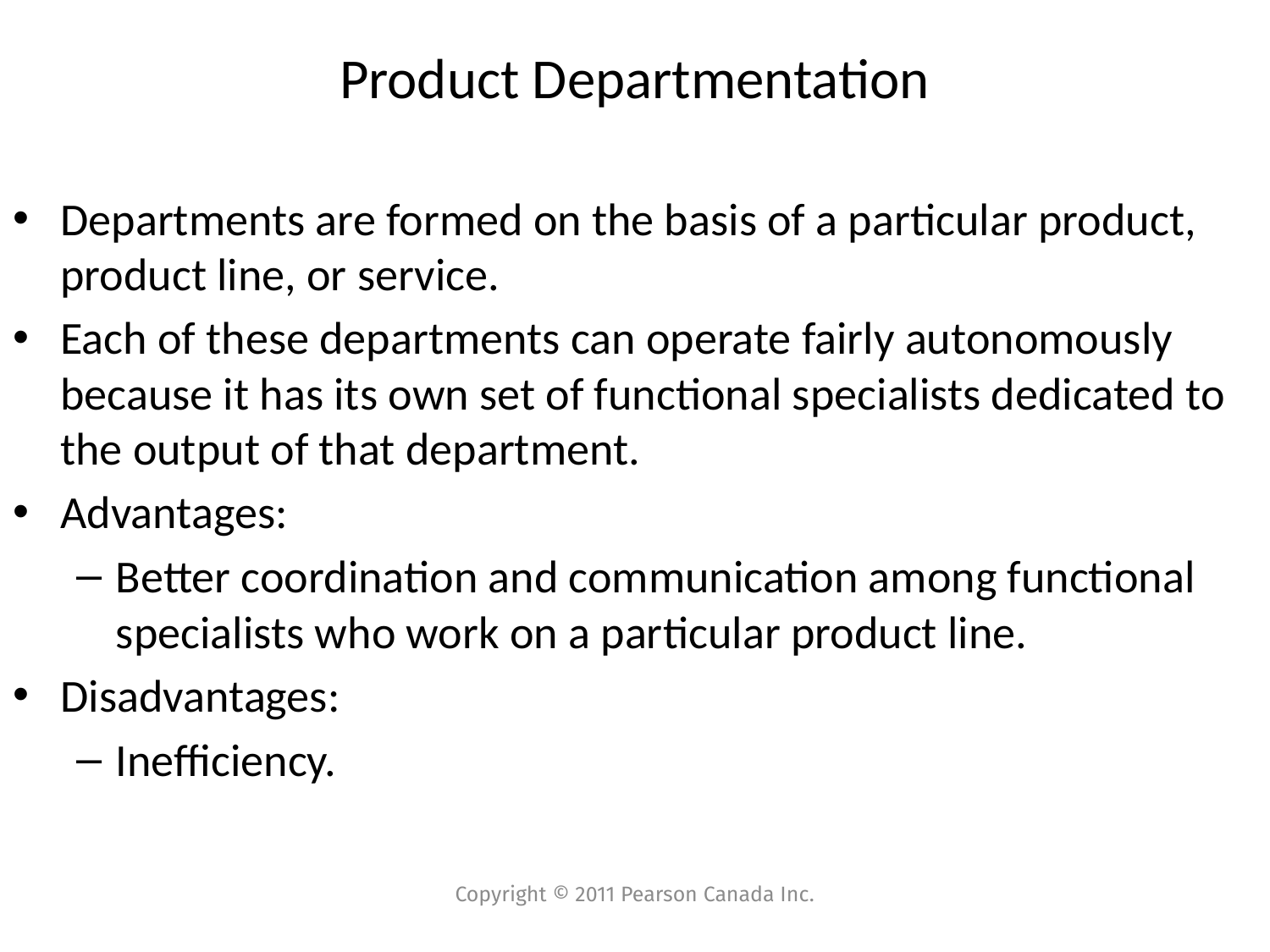

# Product Departmentation
Departments are formed on the basis of a particular product, product line, or service.
Each of these departments can operate fairly autonomously because it has its own set of functional specialists dedicated to the output of that department.
Advantages:
Better coordination and communication among functional specialists who work on a particular product line.
Disadvantages:
Inefficiency.

Copyright © 2011 Pearson Canada Inc.